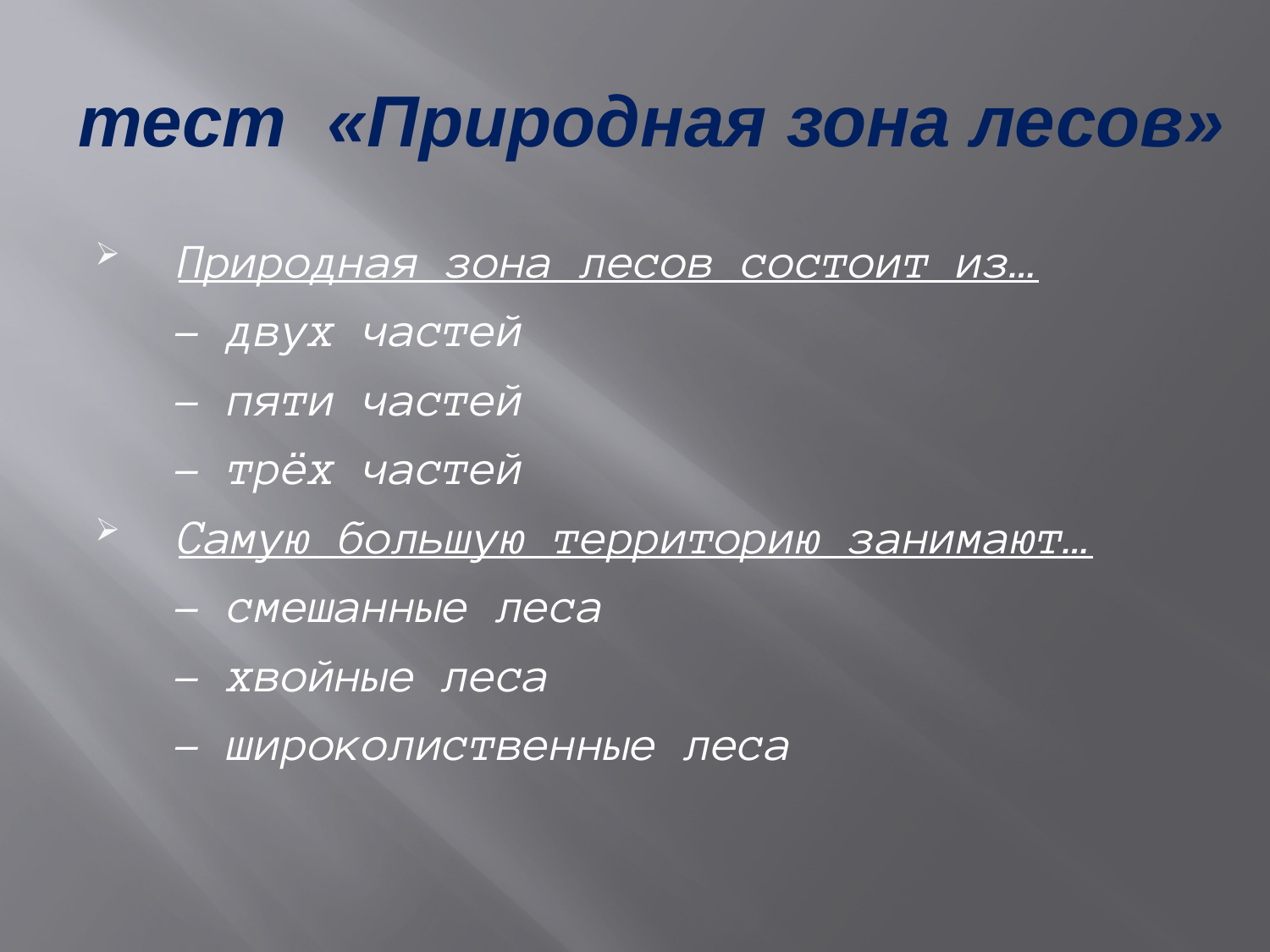

# тест  «Природная зона лесов»
 Природная зона лесов состоит из…
   - двух частей
   - пяти частей
   - трёх частей
 Самую большую территорию занимают…
   - смешанные леса
   - хвойные леса
   - широколиственные леса